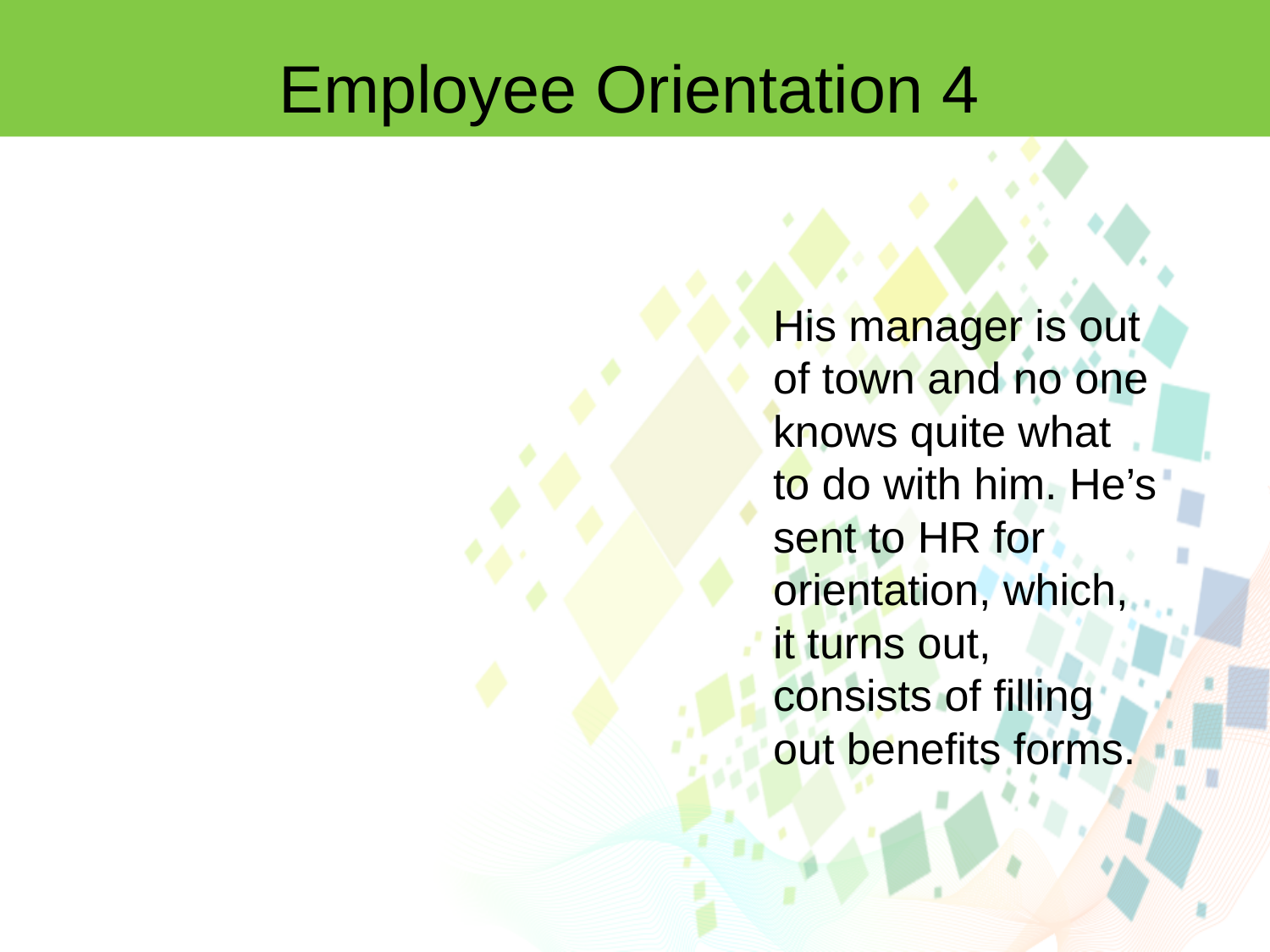

Employee Orientation 4
His manager is out of town and no one
knows quite what to do with him. He’s sent to HR for orientation, which, it turns out, consists of filling out benefits forms.